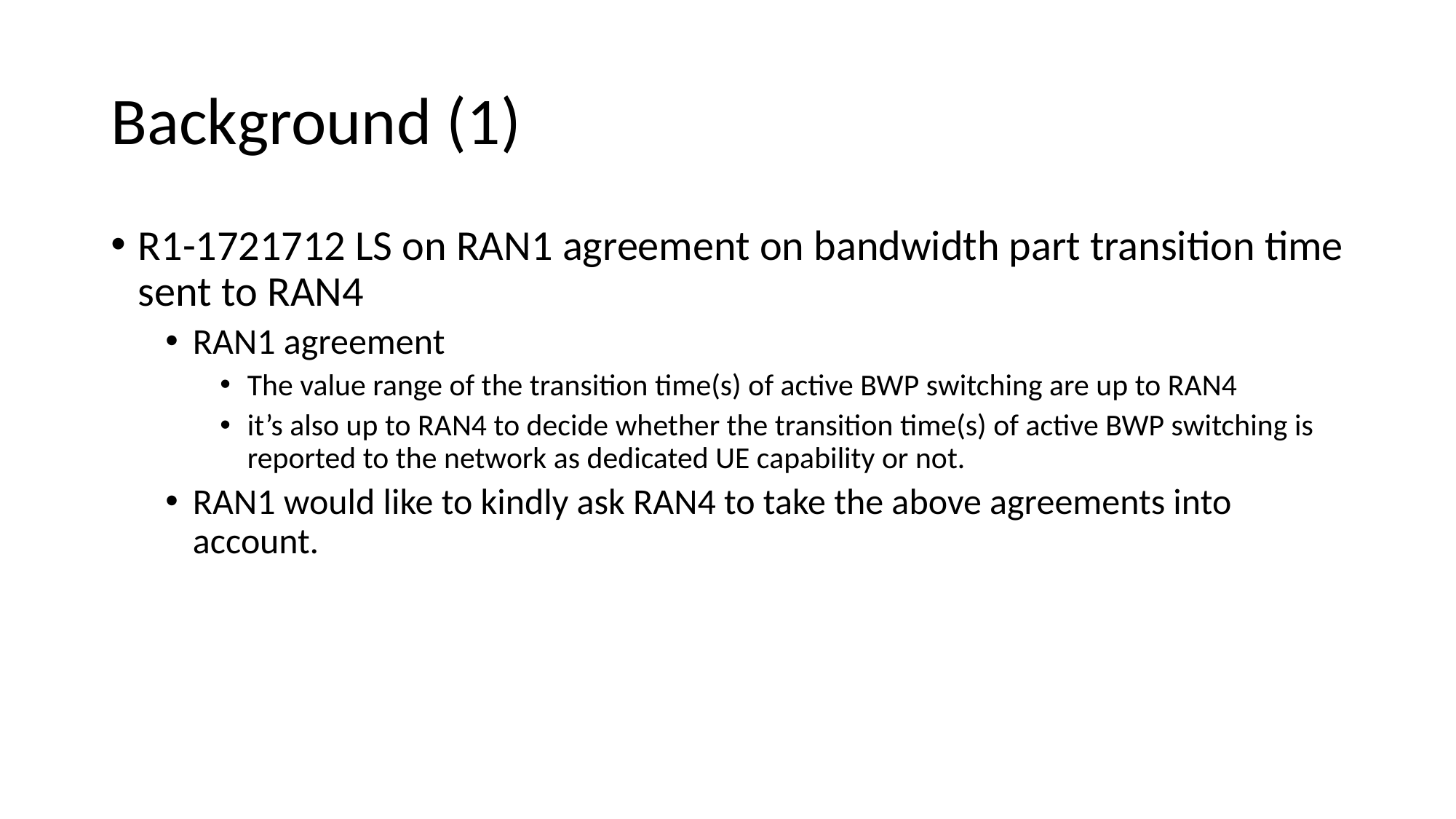

# Background (1)
R1-1721712 LS on RAN1 agreement on bandwidth part transition time sent to RAN4
RAN1 agreement
The value range of the transition time(s) of active BWP switching are up to RAN4
it’s also up to RAN4 to decide whether the transition time(s) of active BWP switching is reported to the network as dedicated UE capability or not.
RAN1 would like to kindly ask RAN4 to take the above agreements into account.